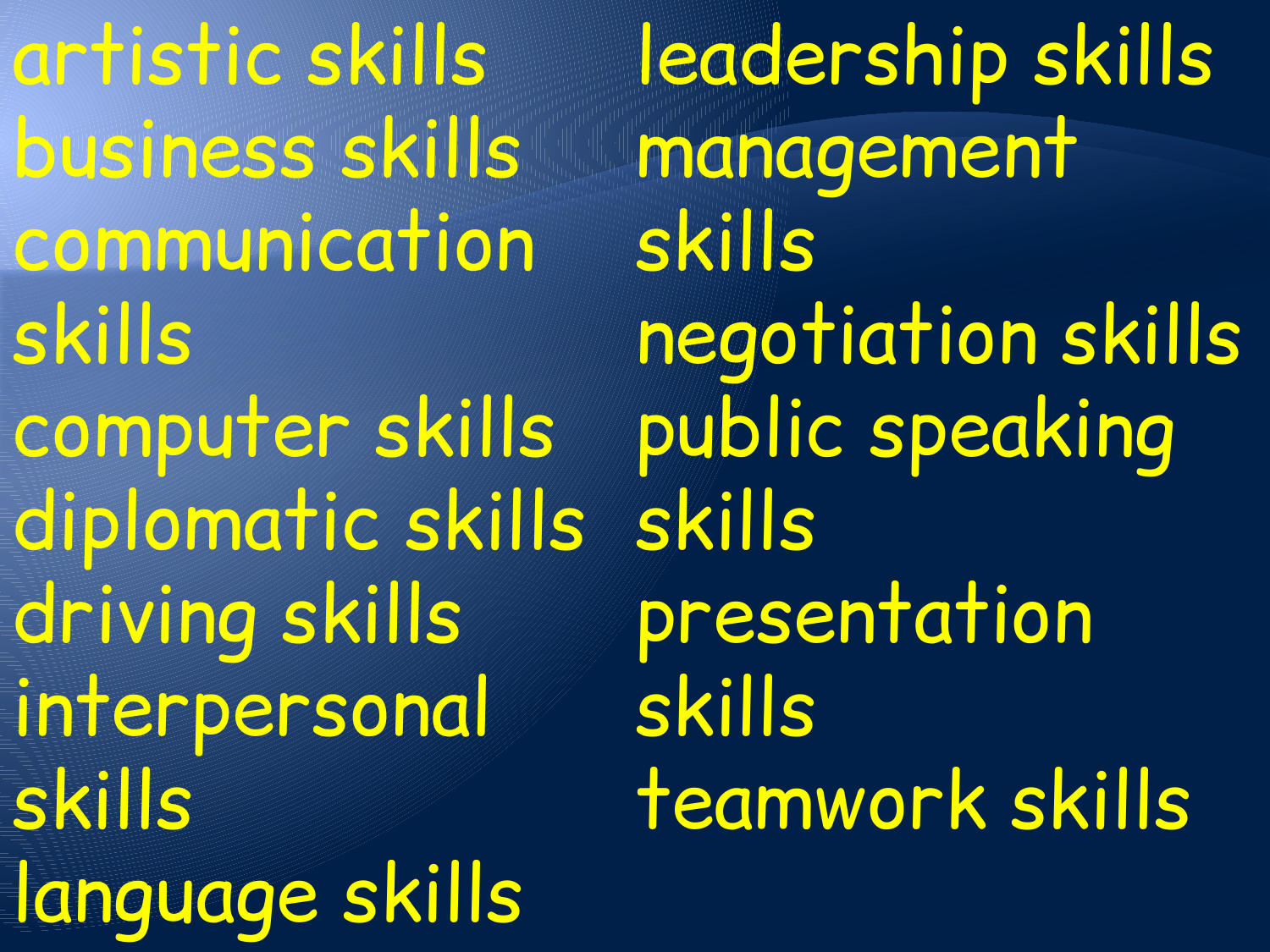

artistic skills
business skills
communication skills
computer skills
diplomatic skills
driving skills
interpersonal skills
language skills
leadership skills
management skills
negotiation skills
public speaking skills
presentation skills
teamwork skills